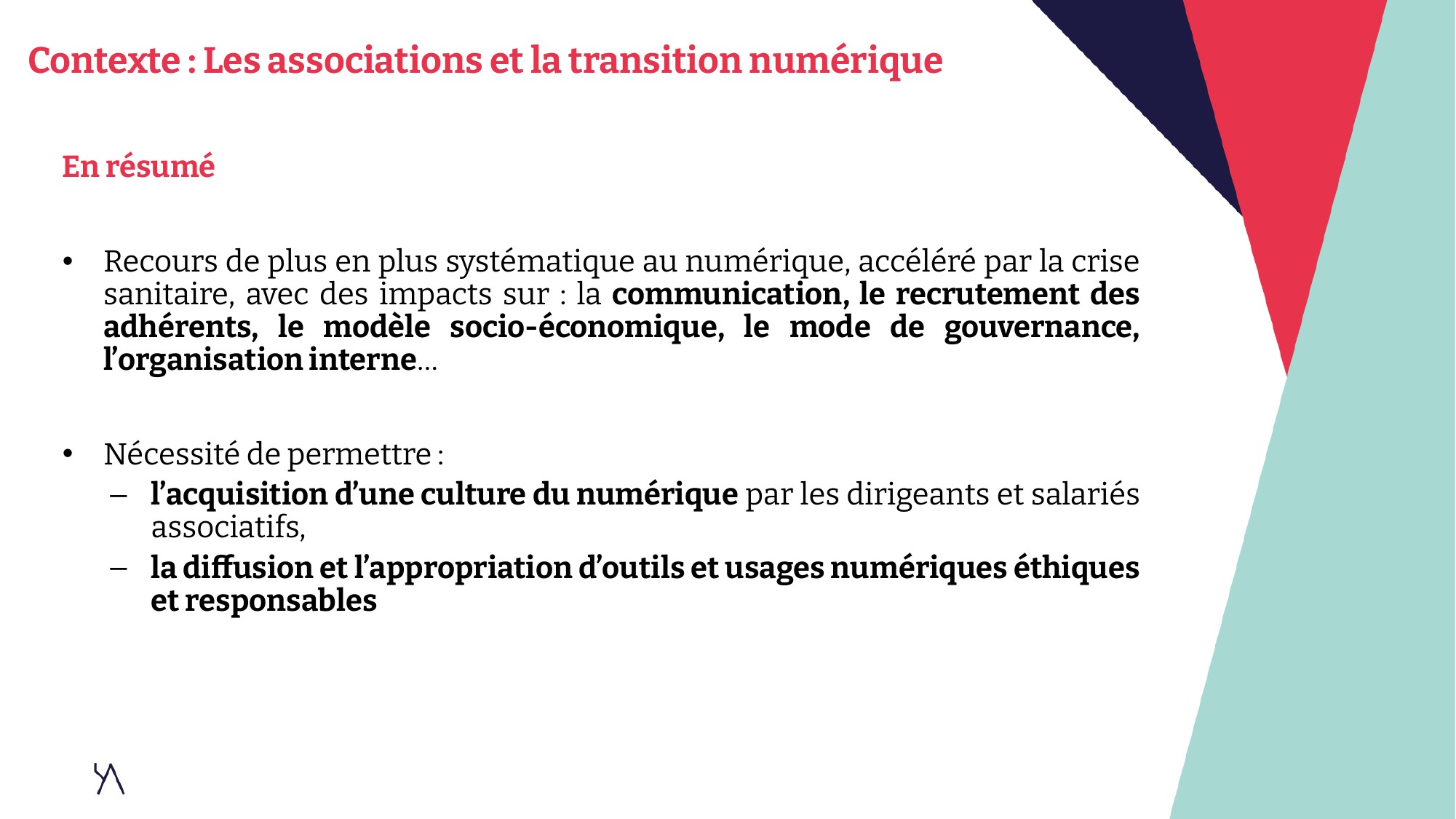

Contexte : Les associations et la transition numérique
En résumé

Recours de plus en plus systématique au numérique, accéléré par la crise sanitaire, avec des impacts sur : la communication, le recrutement des adhérents, le modèle socio-économique, le mode de gouvernance, l’organisation interne…

Nécessité de permettre :
l’acquisition d’une culture du numérique par les dirigeants et salariés associatifs,
la diffusion et l’appropriation d’outils et usages numériques éthiques et responsables